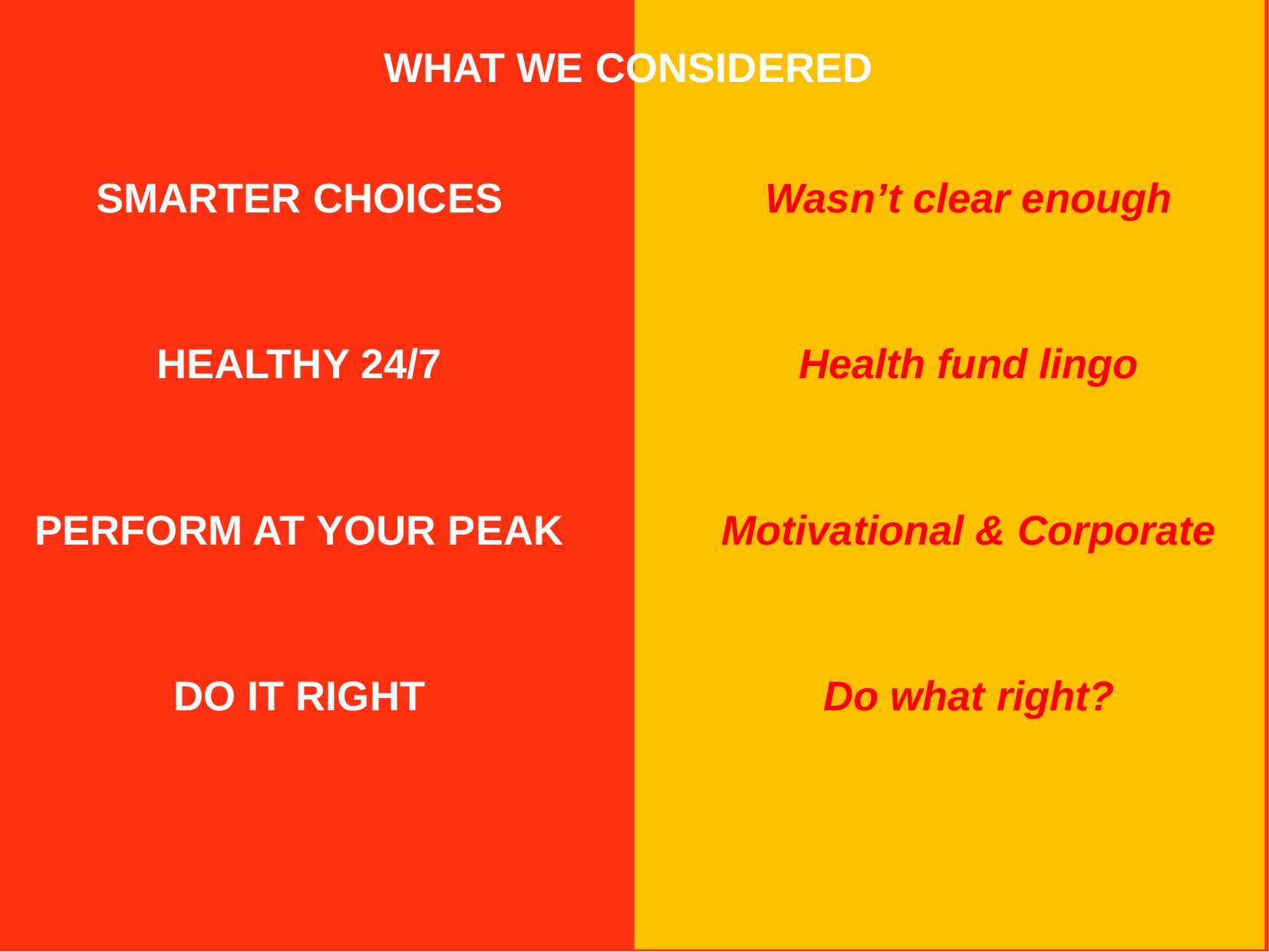

WHAT WE CONSIDERED

SMARTER CHOICES

HEALTHY 24/7

PERFORM AT YOUR PEAK

DO IT RIGHT

Wasn’t clear enough

Health fund lingo

Motivational & Corporate

Do what right?